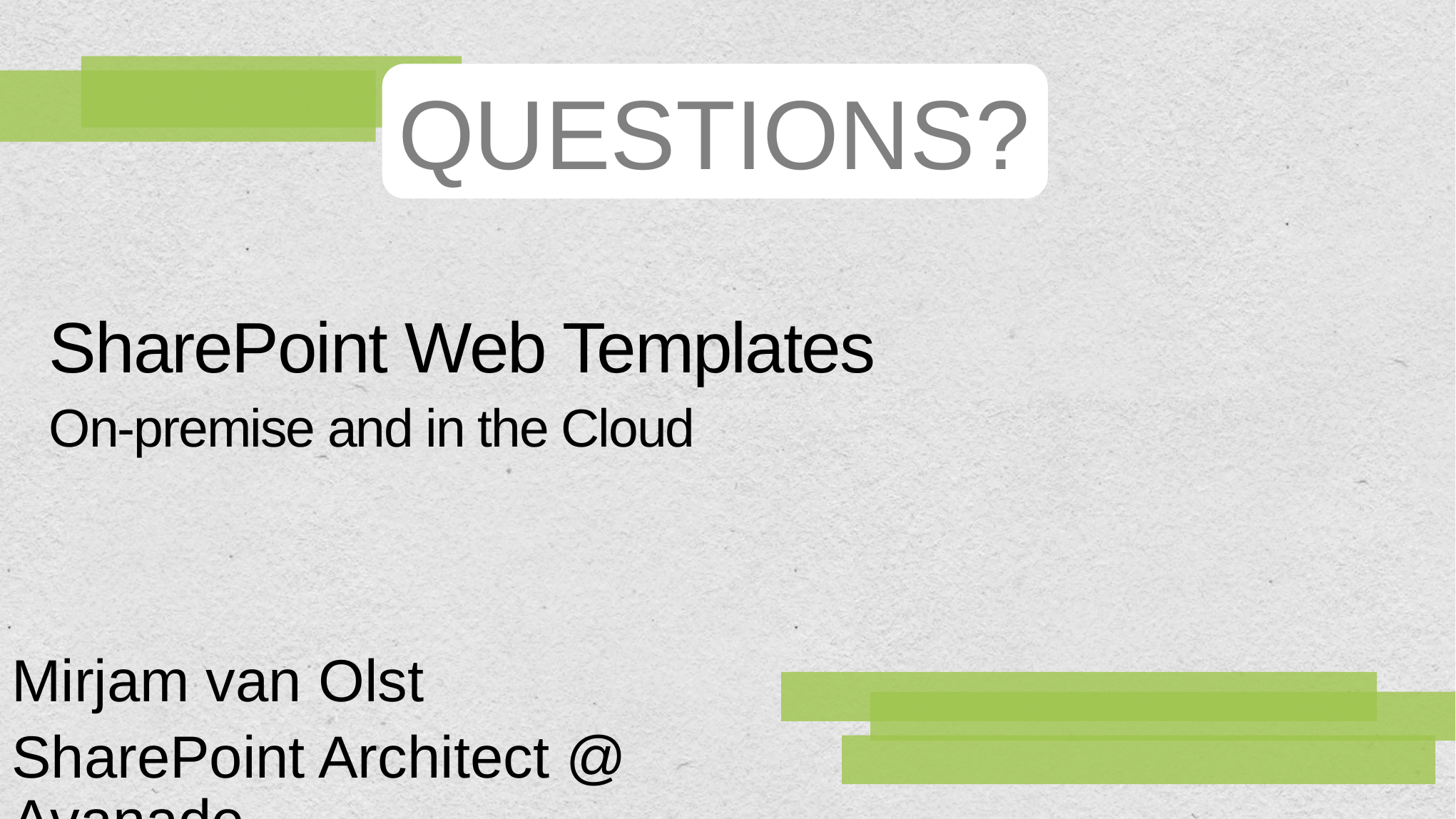

Questions?

# SharePoint Web Templates On-premise and in the Cloud
Mirjam van Olst
SharePoint Architect @ Avanade